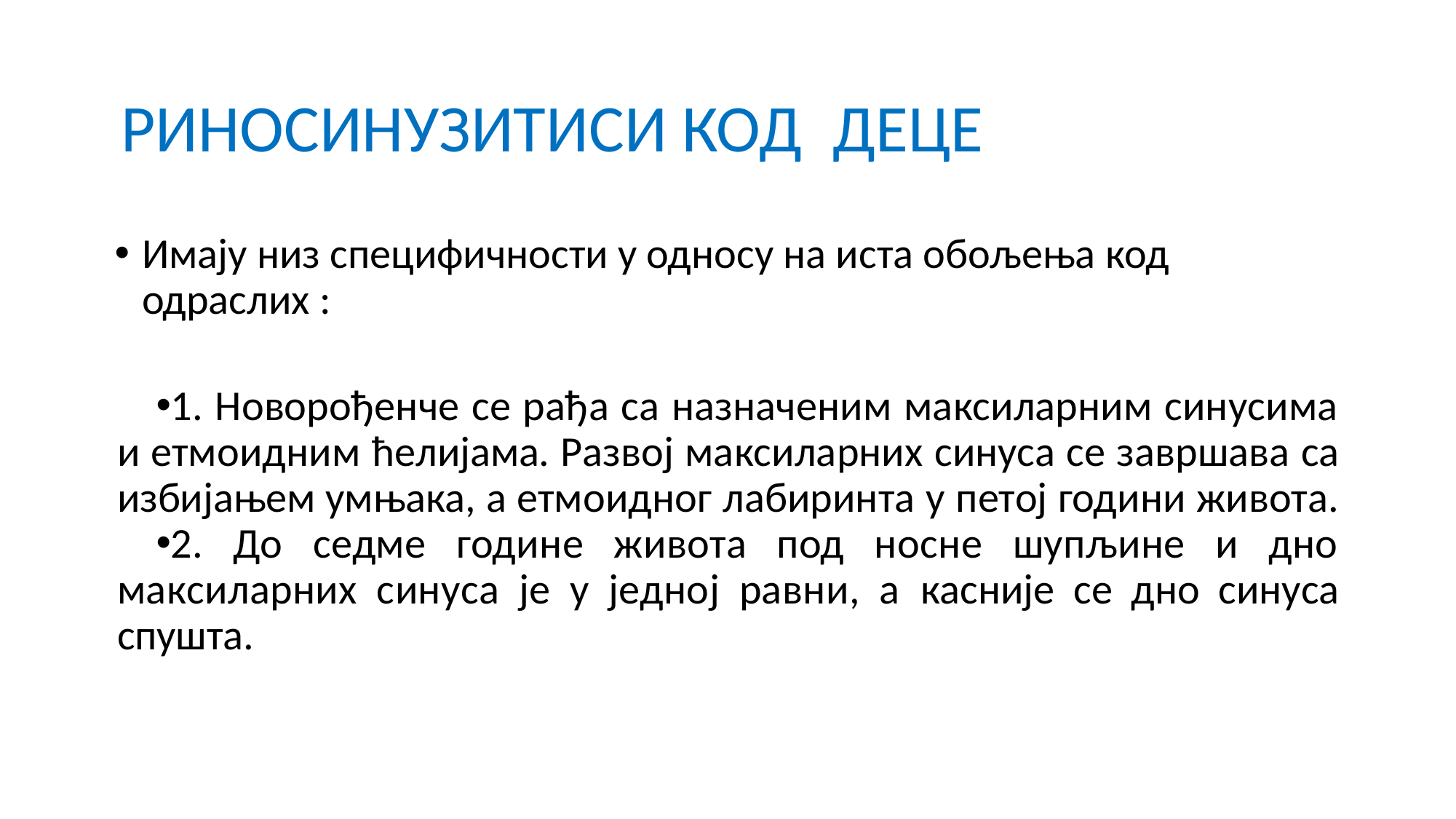

# РИНОСИНУЗИТИСИ КОД  ДЕЦЕ
Имају низ специфичности у односу на иста обољења код одраслих :

1. Новорођенче се рађа са назначеним максиларним синусима и етмоидним ће­лијама. Развој максиларних синуса се завршава са избијањем умњака, а етмоидног лабиринта у петој години живота.
2. До седме године живота под носне шупљине и дно максиларних синуса је у једној равни, а касније се дно синуса спушта.